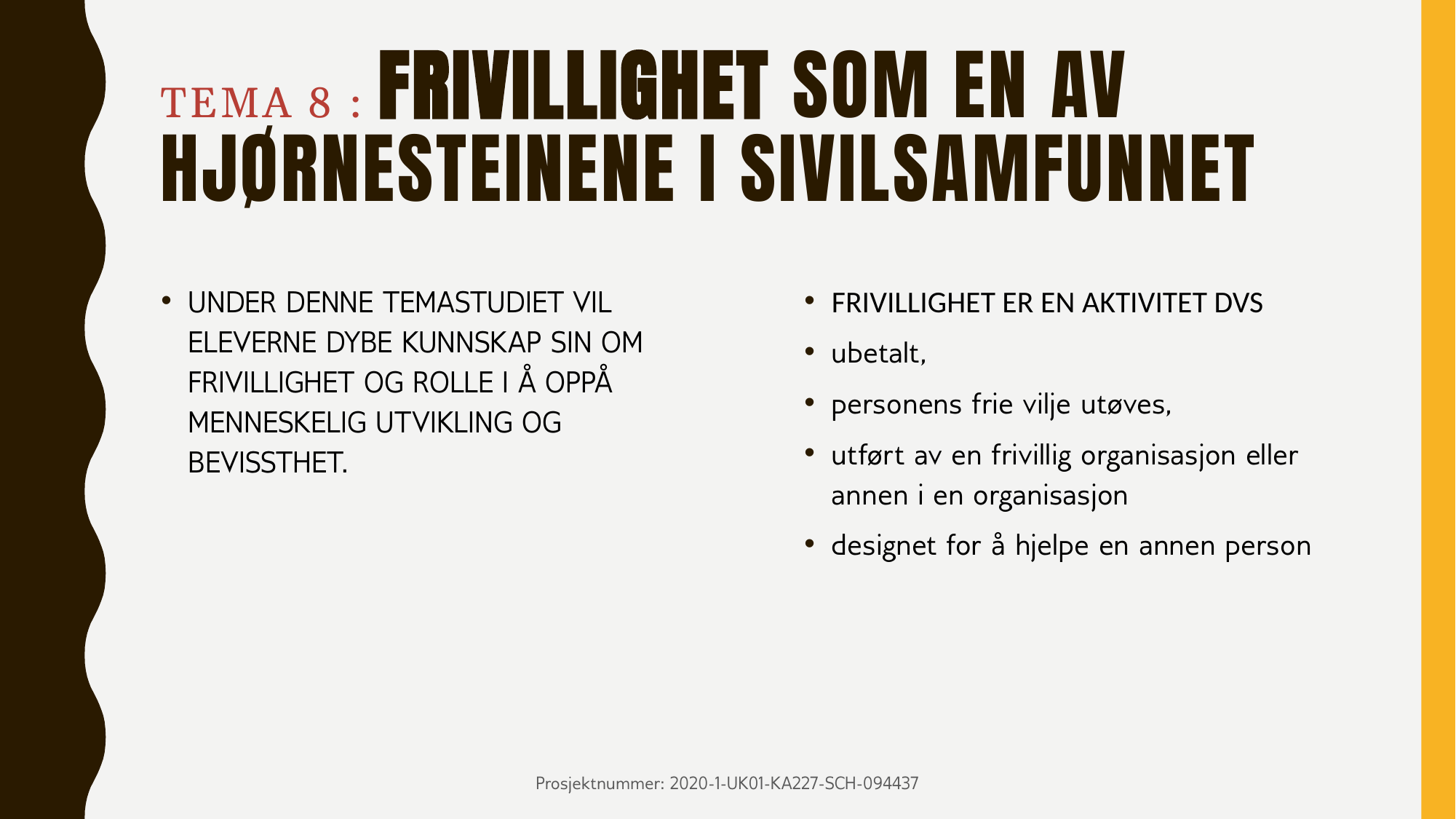

# TEMA 8 : Frivillighet som en av hjørnesteinene i sivilsamfunnet
UNDER DENNE TEMASTUDIET VIL ELEVERNE DYBE KUNNSKAP SIN OM FRIVILLIGHET OG ROLLE I Å OPPÅ MENNESKELIG UTVIKLING OG BEVISSTHET.
FRIVILLIGHET ER EN AKTIVITET DVS
ubetalt,
personens frie vilje utøves,
utført av en frivillig organisasjon eller annen i en organisasjon
designet for å hjelpe en annen person

Prosjektnummer: 2020-1-UK01-KA227-SCH-094437